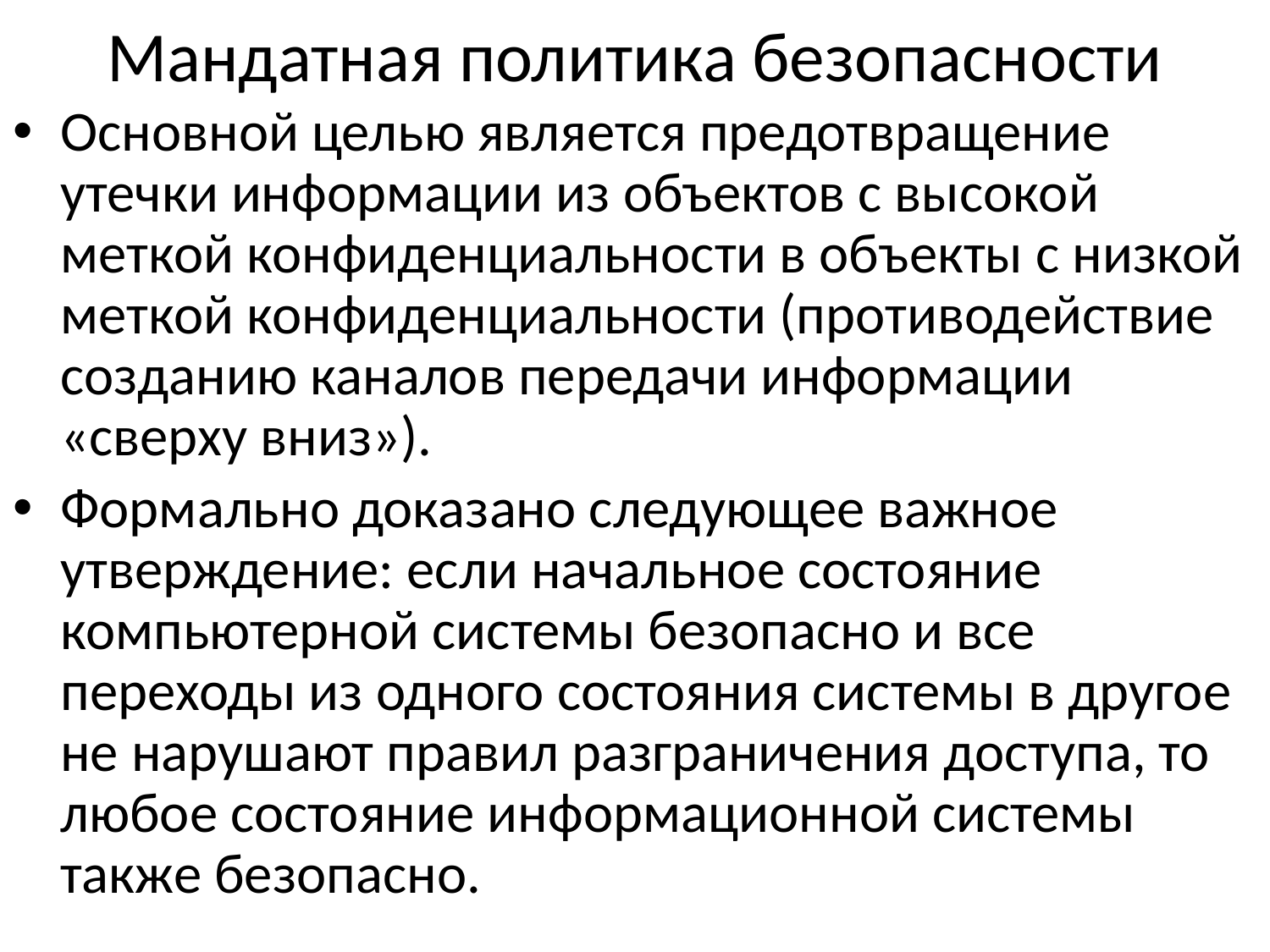

# Мандатная политика безопасности
Основной целью является предотвращение утечки информации из объектов с высокой меткой конфиденциальности в объекты с низкой меткой конфиденциальности (противодействие созданию каналов передачи информации «сверху вниз»).
Формально доказано следующее важное утверждение: если начальное состояние компьютерной системы безопасно и все переходы из одного состояния системы в другое не нарушают правил разграничения доступа, то любое состояние информационной системы также безопасно.